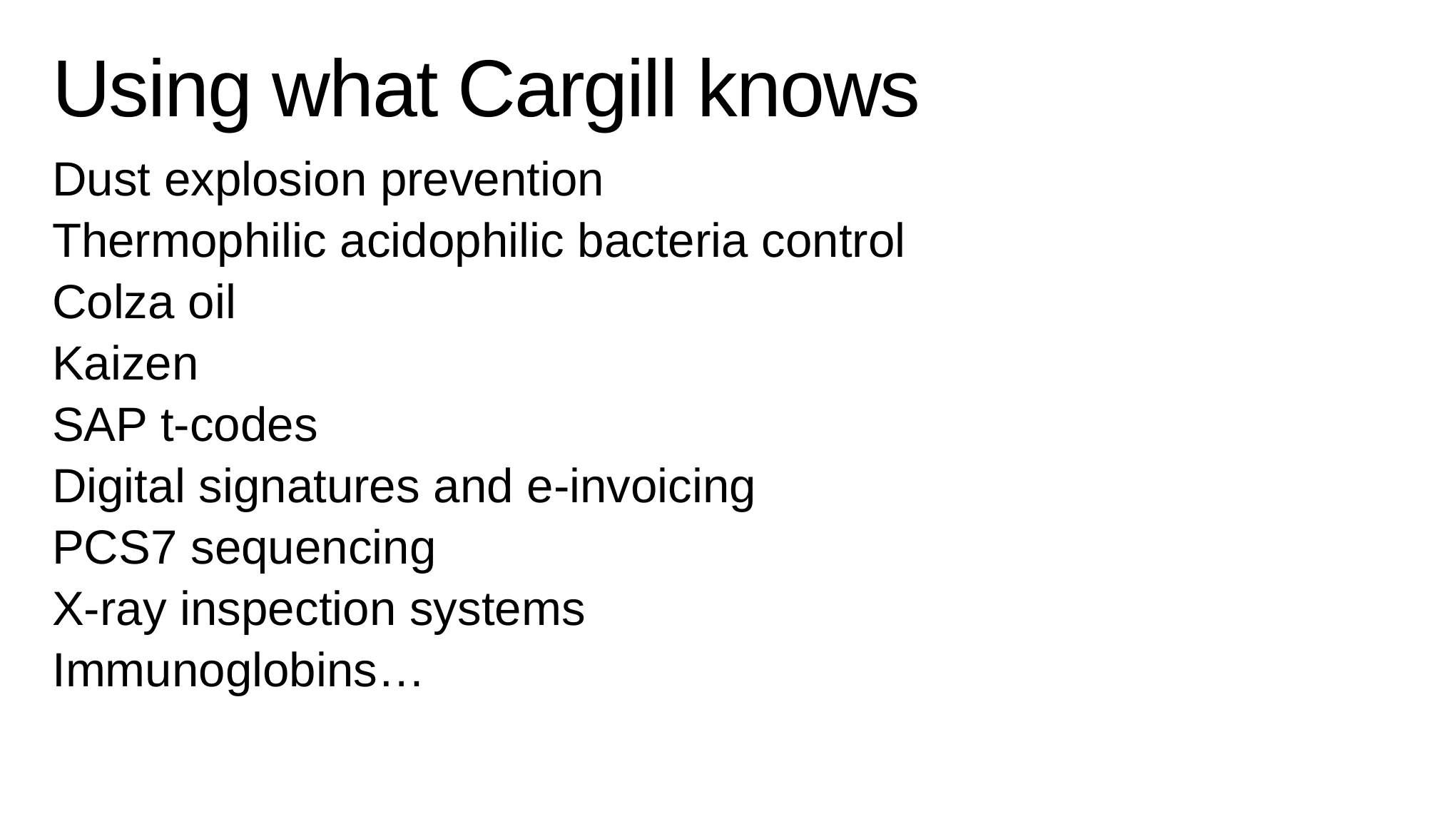

# Using what Cargill knows
Dust explosion prevention
Thermophilic acidophilic bacteria control
Colza oil
Kaizen
SAP t-codes
Digital signatures and e-invoicing
PCS7 sequencing
X-ray inspection systems
Immunoglobins…